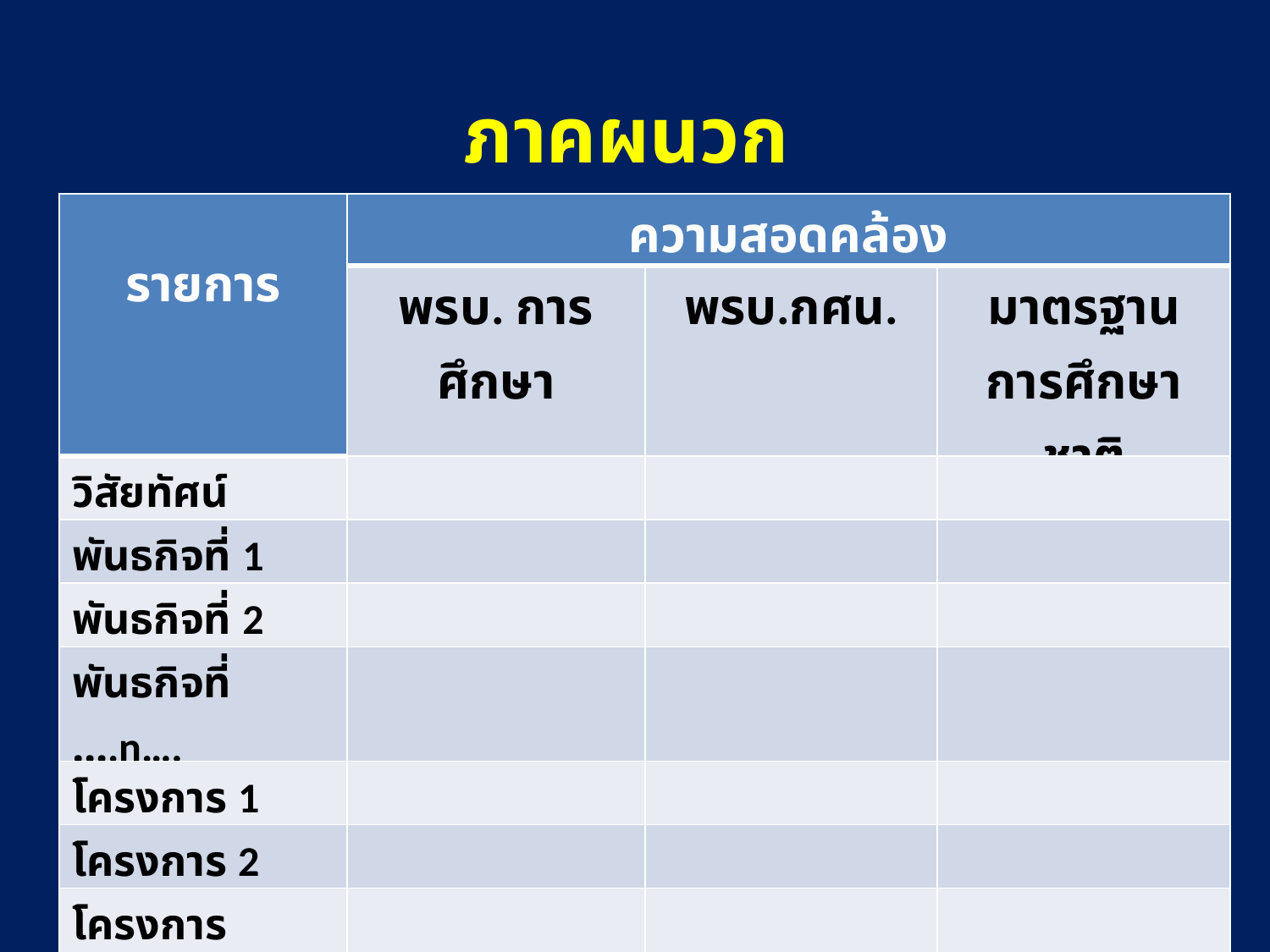

ภาคผนวก
| รายการ | ความสอดคล้อง |  |  |
| --- | --- | --- | --- |
|  | พรบ. การศึกษา | พรบ.กศน. | มาตรฐานการศึกษาชาติ |
| วิสัยทัศน์ |  |  |  |
| พันธกิจที่ 1 |  |  |  |
| พันธกิจที่ 2 |  |  |  |
| พันธกิจที่ ….n…. |  |  |  |
| โครงการ 1 |  |  |  |
| โครงการ 2 |  |  |  |
| โครงการ ….n….. |  |  |  |